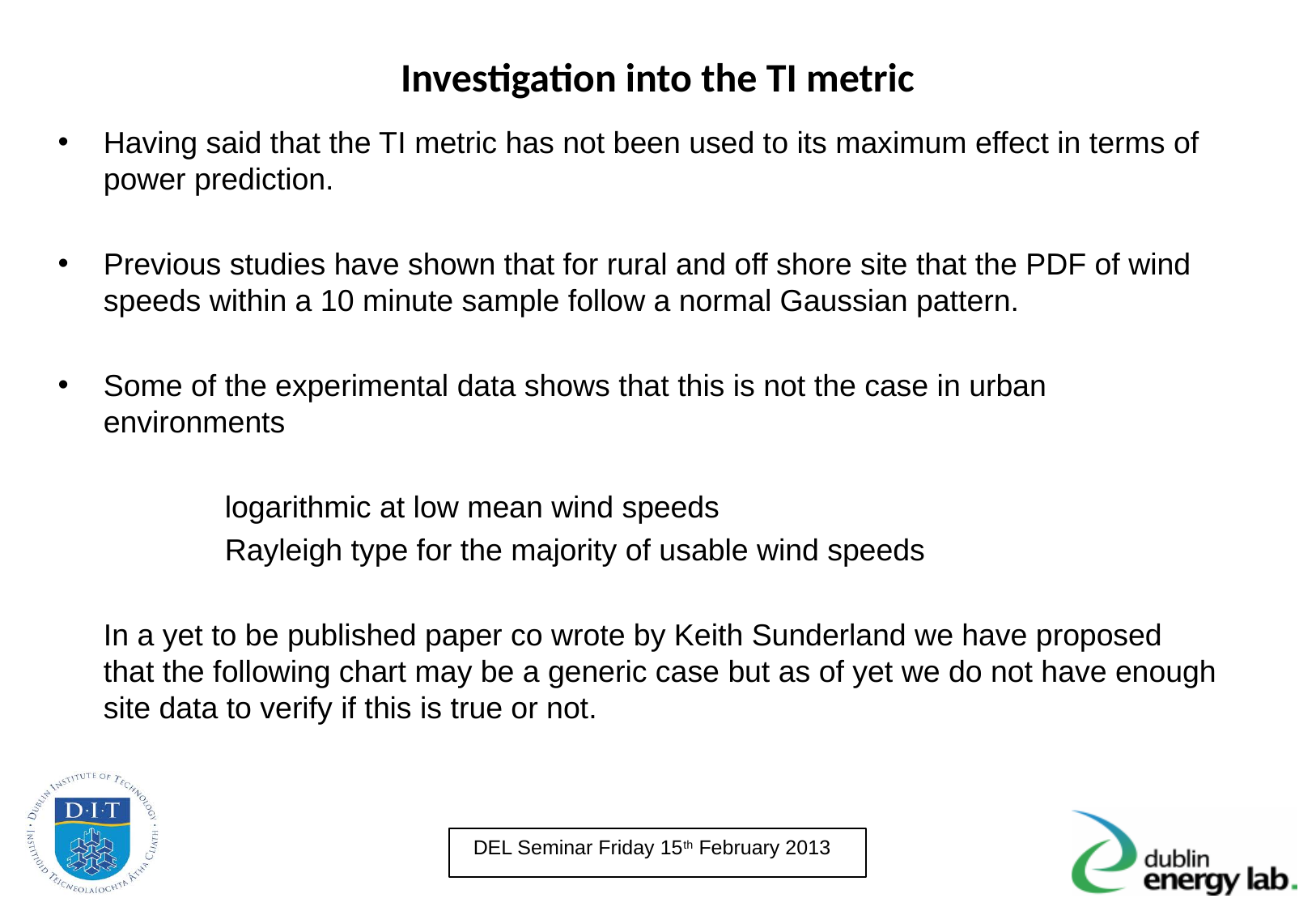

# Investigation into the TI metric
Having said that the TI metric has not been used to its maximum effect in terms of power prediction.

Previous studies have shown that for rural and off shore site that the PDF of wind speeds within a 10 minute sample follow a normal Gaussian pattern.

Some of the experimental data shows that this is not the case in urban environments

		logarithmic at low mean wind speeds
		Rayleigh type for the majority of usable wind speeds

	In a yet to be published paper co wrote by Keith Sunderland we have proposed that the following chart may be a generic case but as of yet we do not have enough site data to verify if this is true or not.

DEL Seminar Friday 15th February 2013